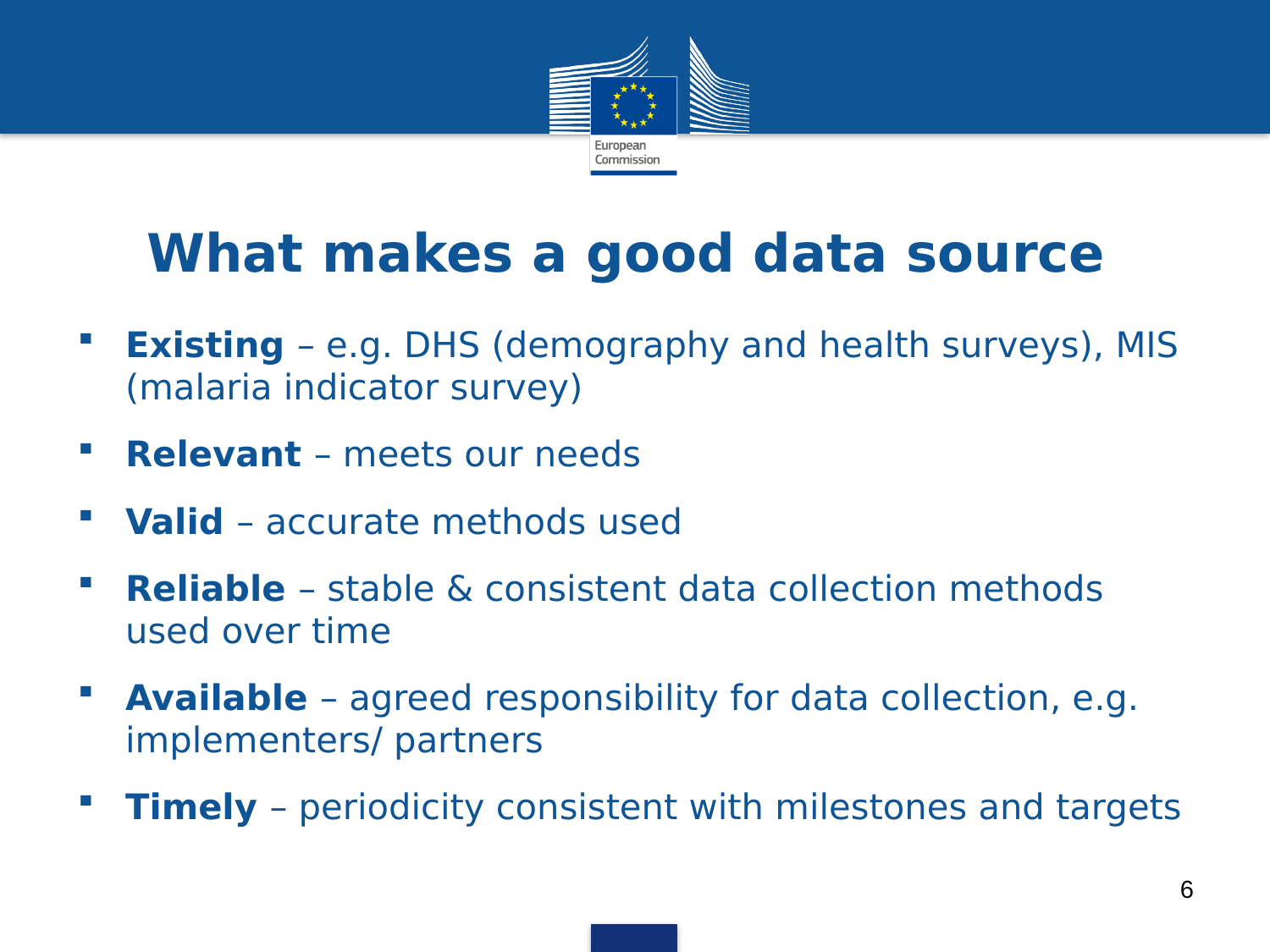

# What makes a good data source
Existing – e.g. DHS (demography and health surveys), MIS (malaria indicator survey)
Relevant – meets our needs
Valid – accurate methods used
Reliable – stable & consistent data collection methods used over time
Available – agreed responsibility for data collection, e.g. implementers/ partners
Timely – periodicity consistent with milestones and targets
6